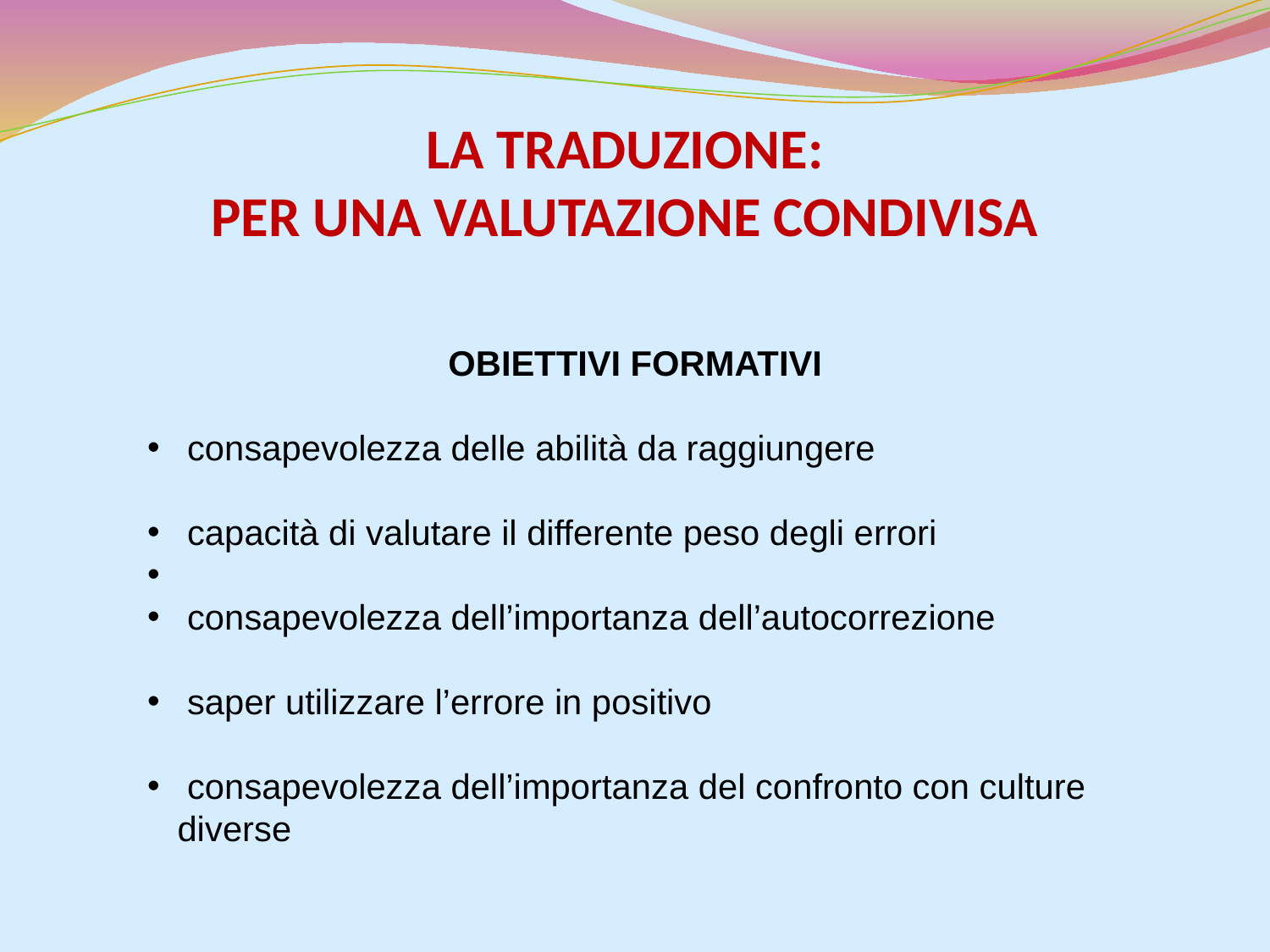

LA TRADUZIONE:
PER UNA VALUTAZIONE CONDIVISA
OBIETTIVI FORMATIVI

 consapevolezza delle abilità da raggiungere

 capacità di valutare il differente peso degli errori

 consapevolezza dell’importanza dell’autocorrezione

 saper utilizzare l’errore in positivo

 consapevolezza dell’importanza del confronto con culture diverse